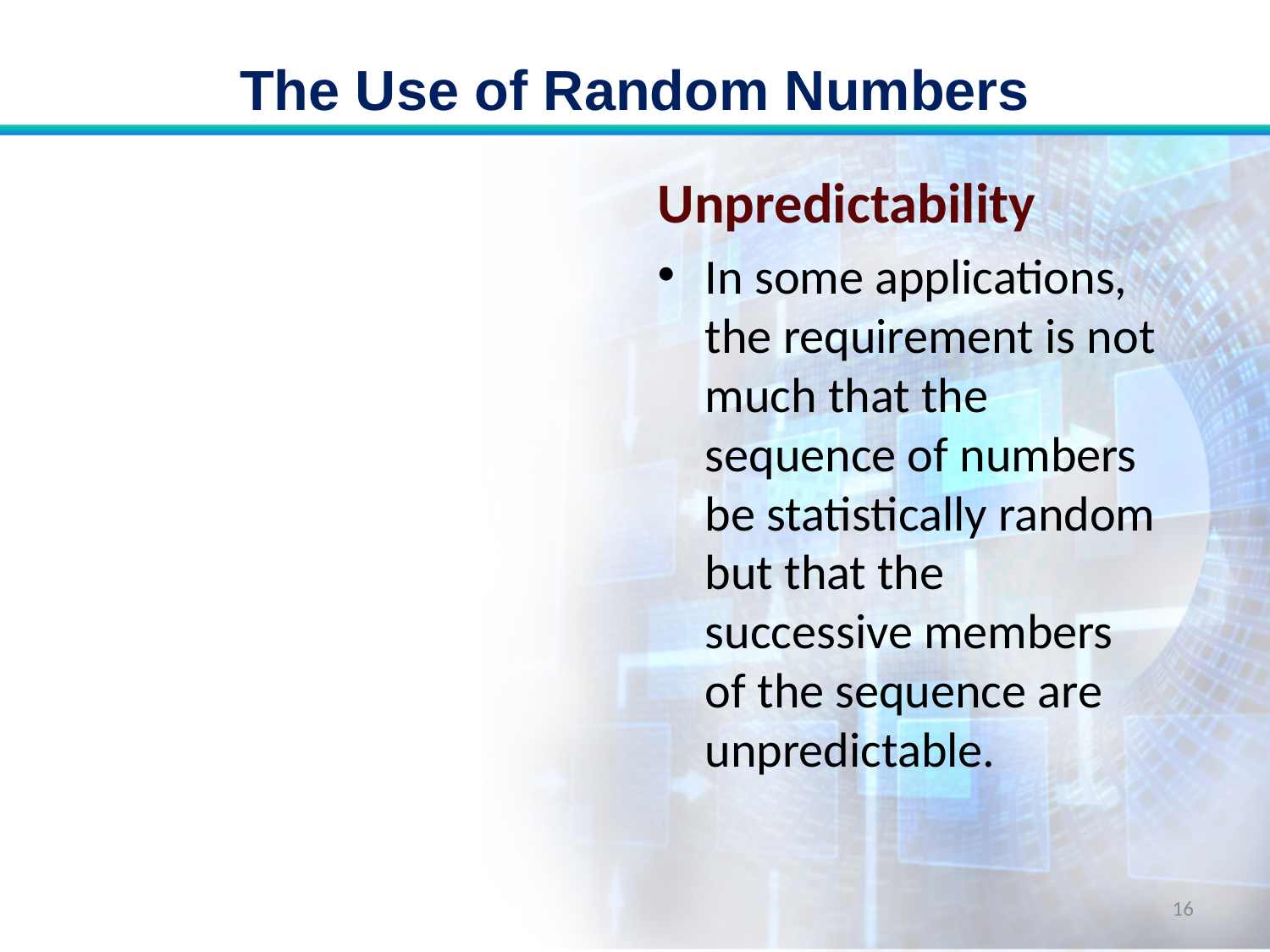

# The Use of Random Numbers
Unpredictability
In some applications, the requirement is not much that the sequence of numbers be statistically random but that the successive members of the sequence are unpredictable.

16